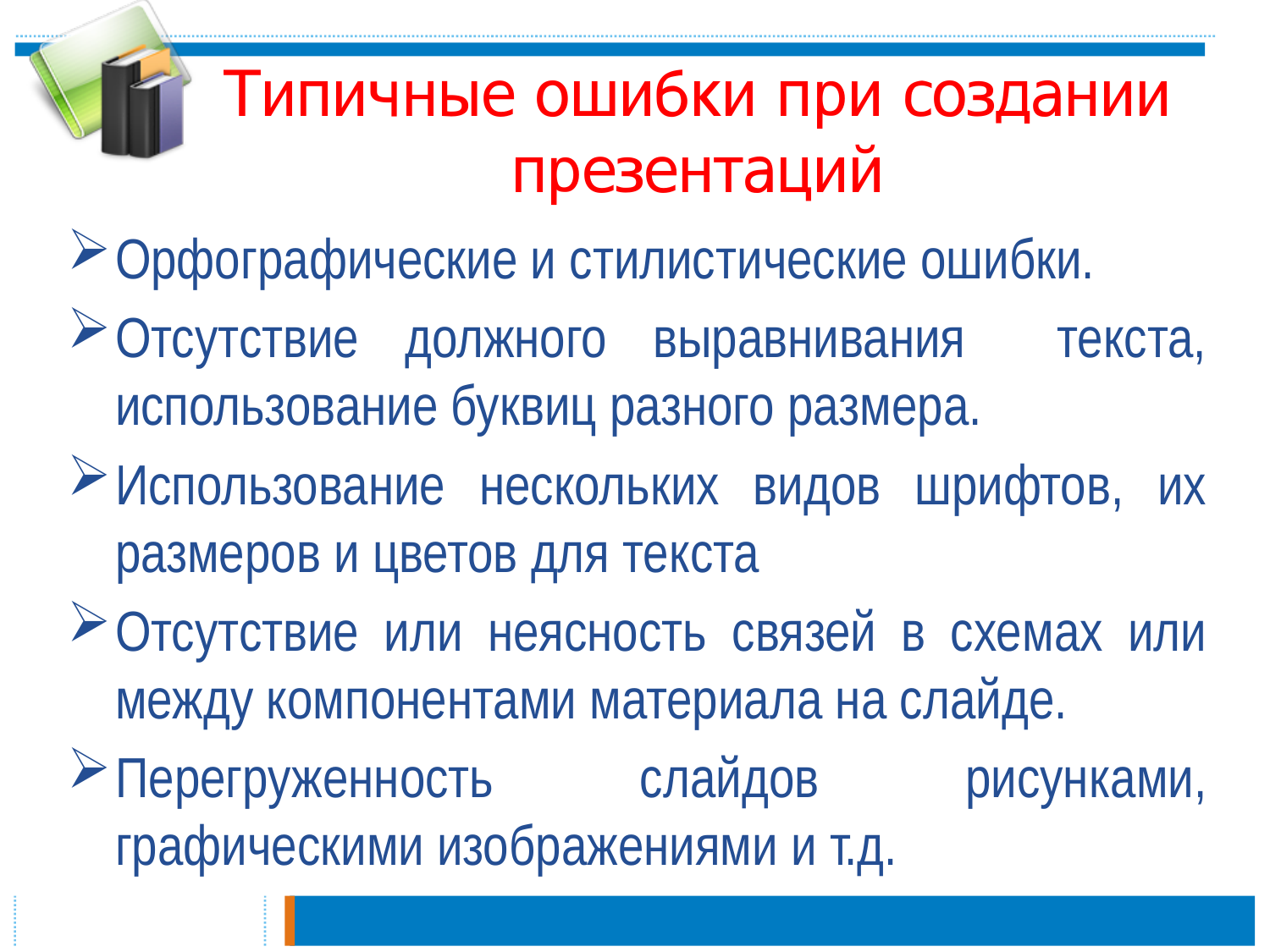

# Типичные ошибки при создании презентаций
Орфографические и стилистические ошибки.
Отсутствие должного выравнивания  текста, использование буквиц разного размера.
Использование нескольких видов шрифтов, их размеров и цветов для текста
Отсутствие или неясность связей в схемах или между компонентами материала на слайде.
Перегруженность слайдов рисунками, графическими изображениями и т.д.